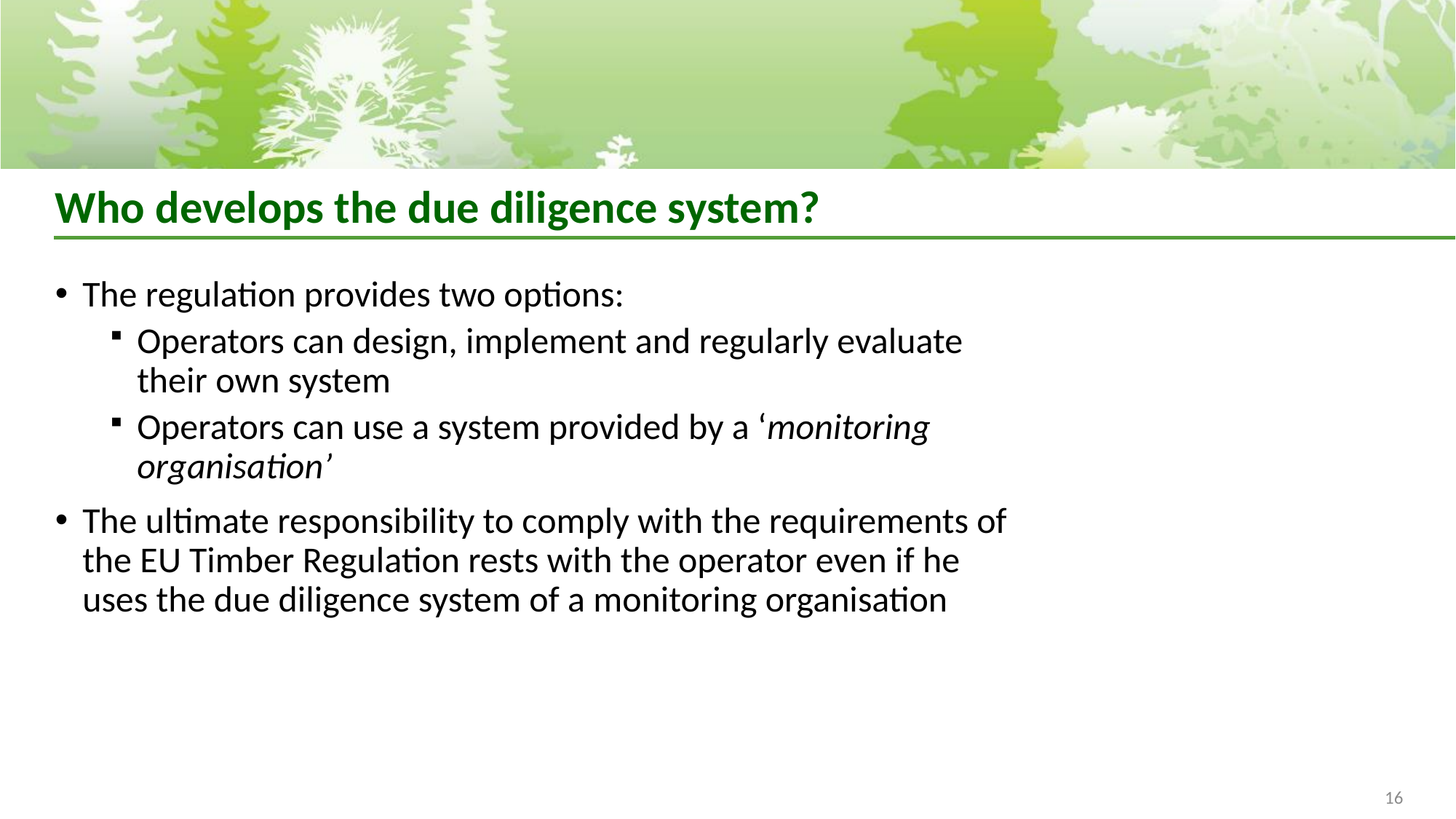

# Who develops the due diligence system?
The regulation provides two options:
Operators can design, implement and regularly evaluate their own system
Operators can use a system provided by a ‘monitoring organisation’
The ultimate responsibility to comply with the requirements of the EU Timber Regulation rests with the operator even if he uses the due diligence system of a monitoring organisation
16